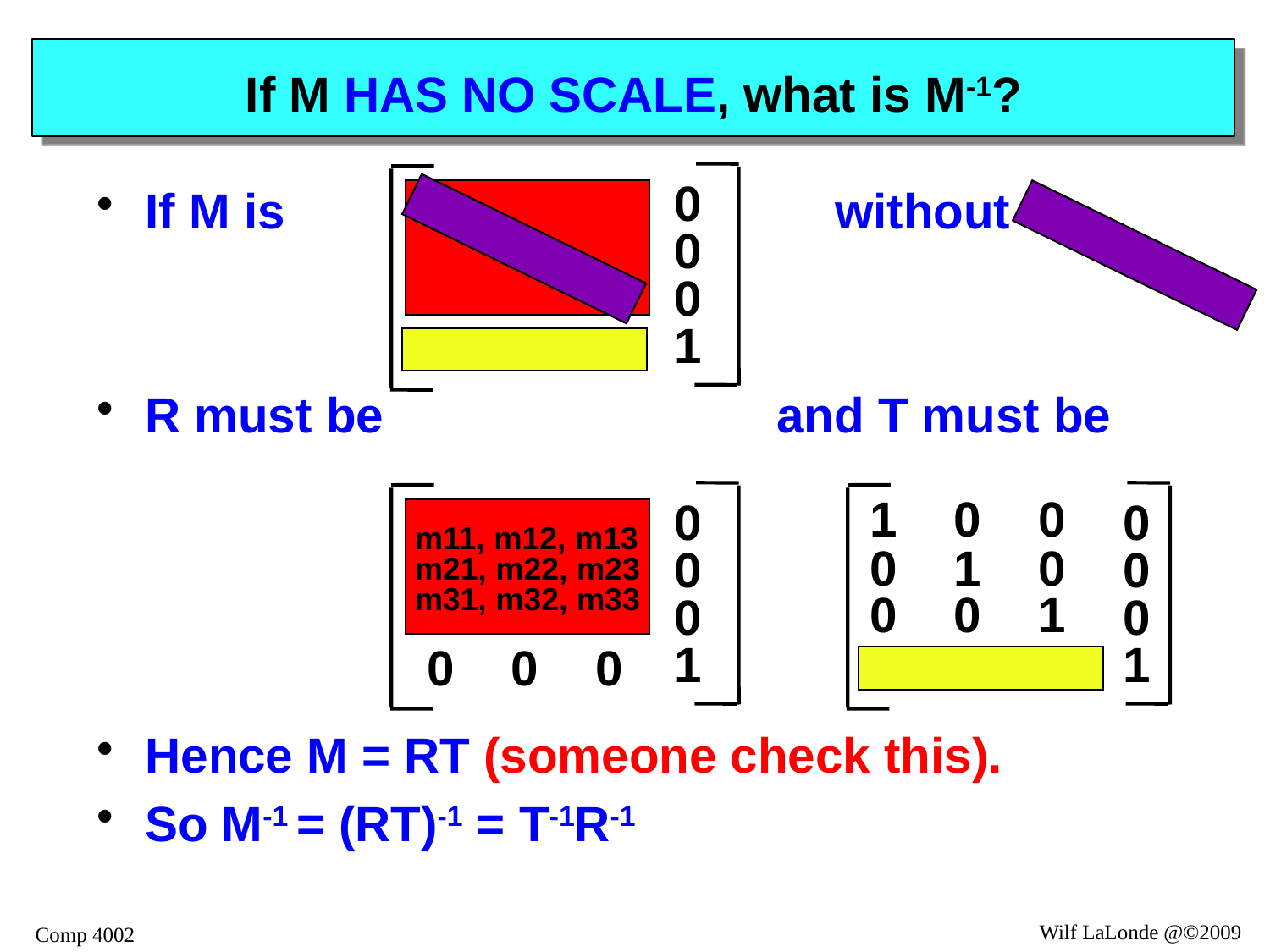

# If M HAS NO SCALE, what is M-1?

0
0
0
1
If M is			 	    without

R must be 			         and T must be

Hence M = RT (someone check this).
So M-1 = (RT)-1 = T-1R-1

1
0
0
0
0
0
1
0
0
0
1

m11, m12, m13
m21, m22, m23
m31, m32, m33
0
1
0
0
0
1
0
0
0